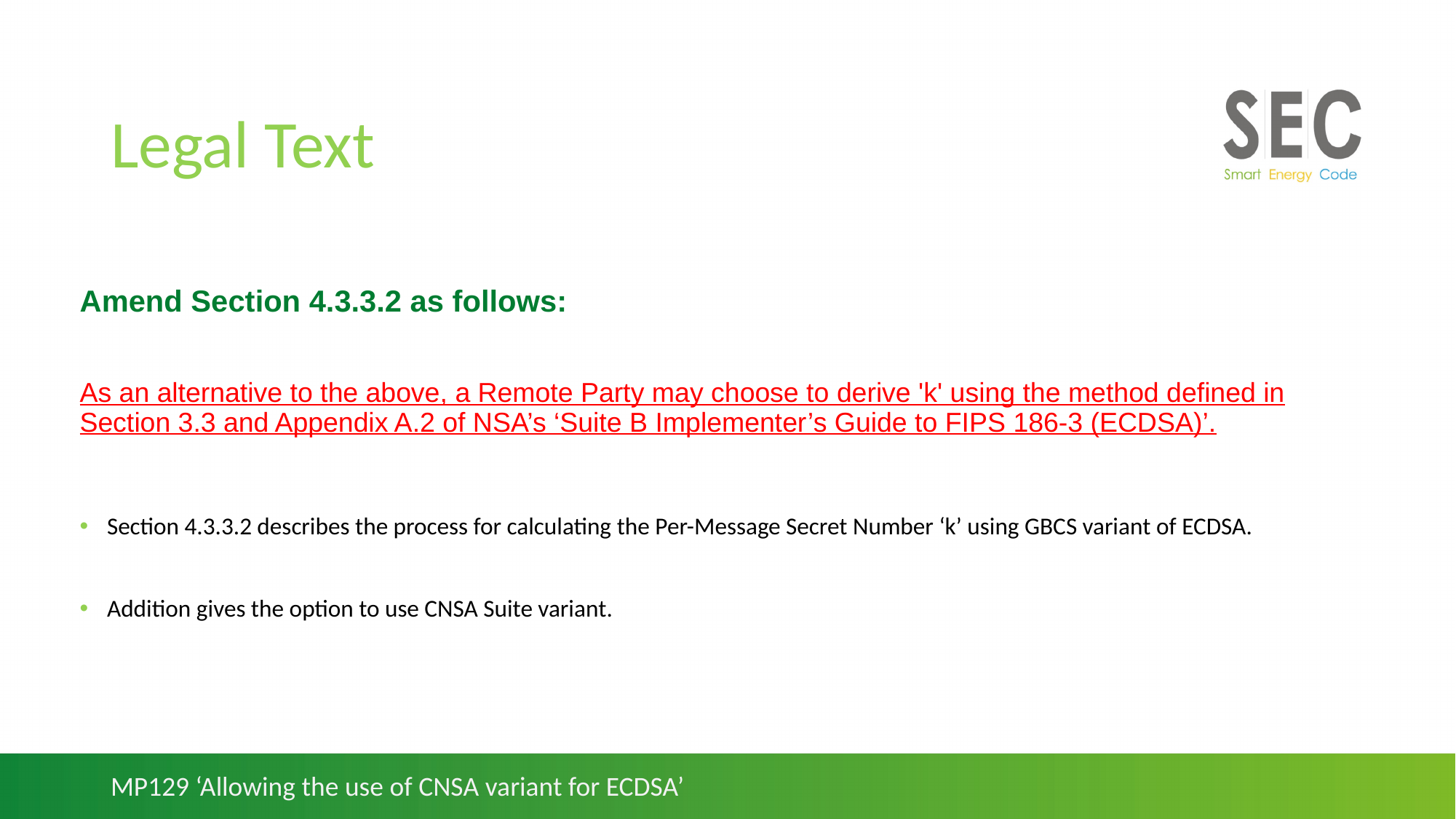

# Legal Text

Amend Section 4.3.3.2 as follows:

As an alternative to the above, a Remote Party may choose to derive 'k' using the method defined in Section 3.3 and Appendix A.2 of NSA’s ‘Suite B Implementer’s Guide to FIPS 186-3 (ECDSA)’.

Section 4.3.3.2 describes the process for calculating the Per-Message Secret Number ‘k’ using GBCS variant of ECDSA.

Addition gives the option to use CNSA Suite variant.

MP129 ‘Allowing the use of CNSA variant for ECDSA’